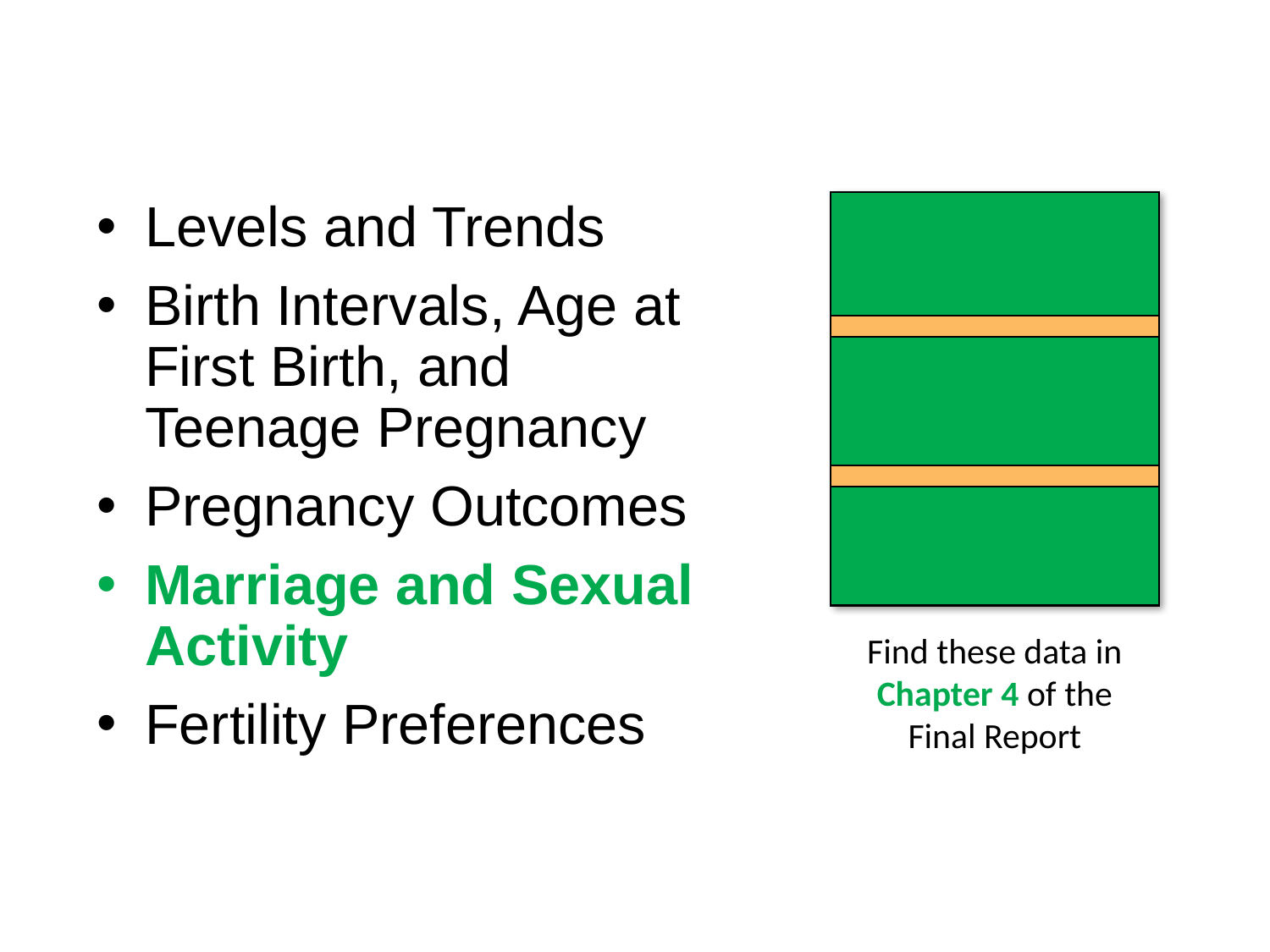

Levels and Trends
Birth Intervals, Age at First Birth, and Teenage Pregnancy
Pregnancy Outcomes
Marriage and Sexual Activity
Fertility Preferences

Find these data in Chapter 4 of the Final Report